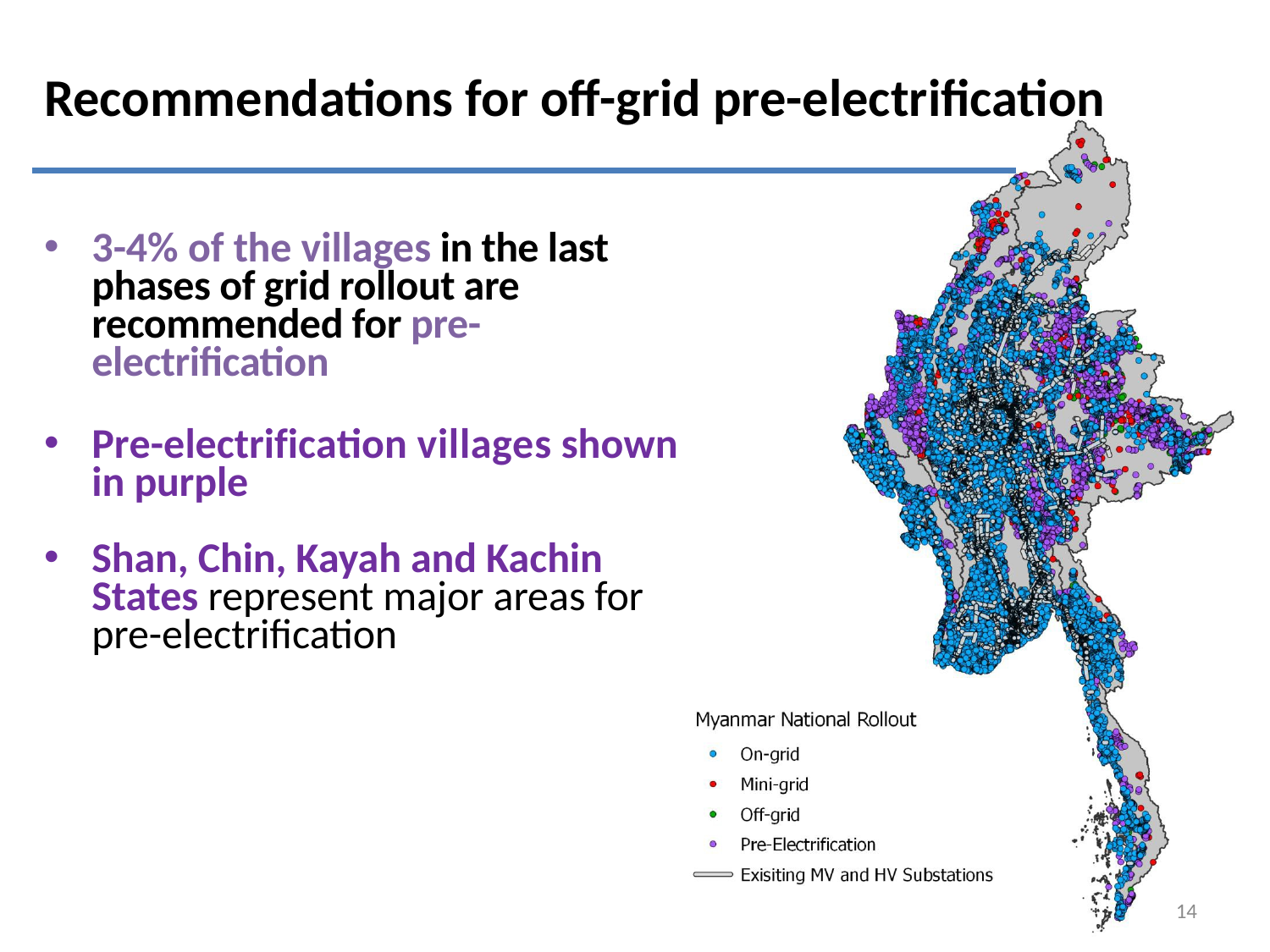

Recommendations for off-grid pre-electrification

3-4% of the villages in the last phases of grid rollout are recommended for pre-electrification

Pre-electrification villages shown in purple

Shan, Chin, Kayah and Kachin States represent major areas for pre-electrification

14